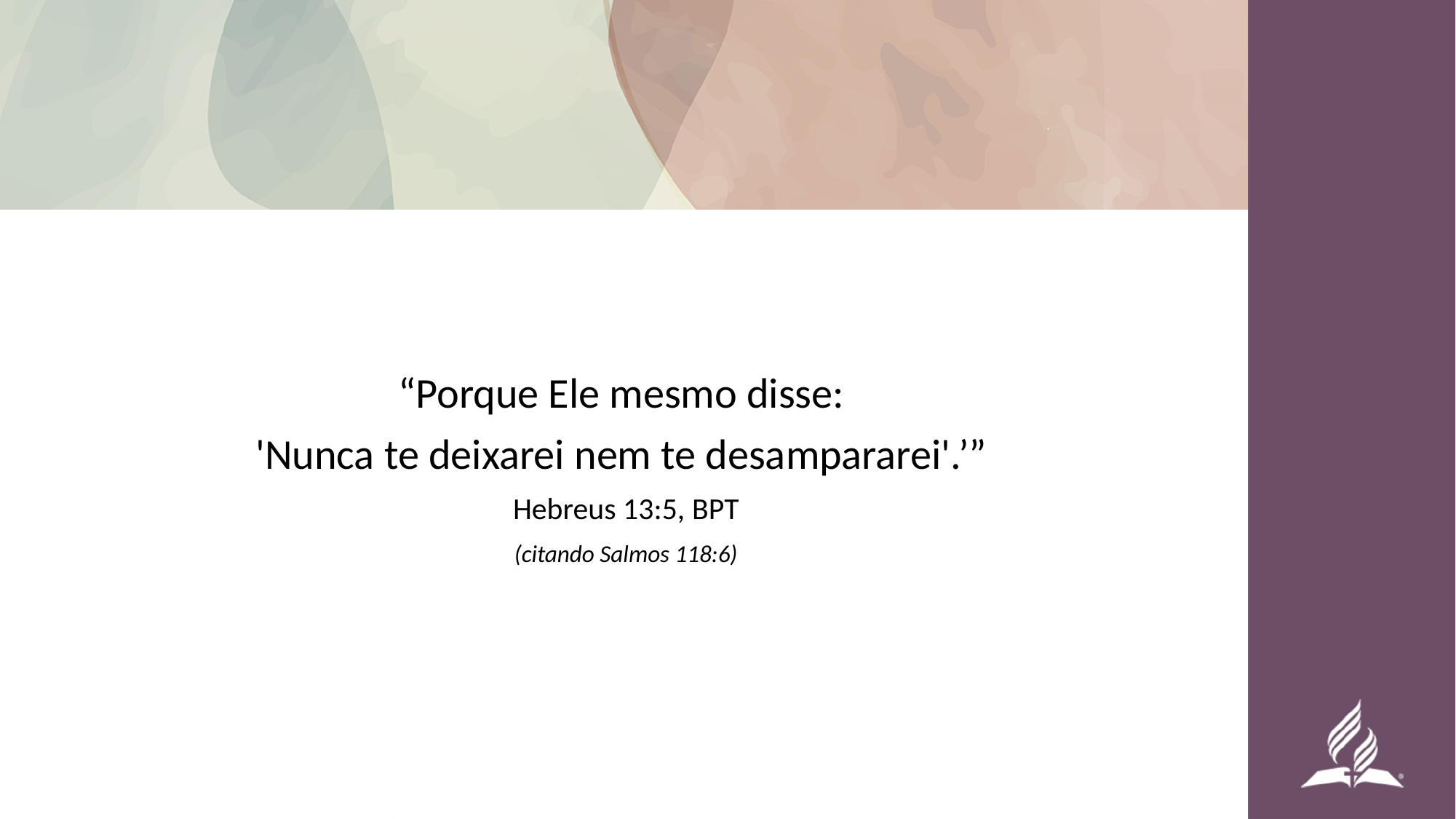

“Porque Ele mesmo disse:
'Nunca te deixarei nem te desampararei'.’”
Hebreus 13:5, BPT
(citando Salmos 118:6)